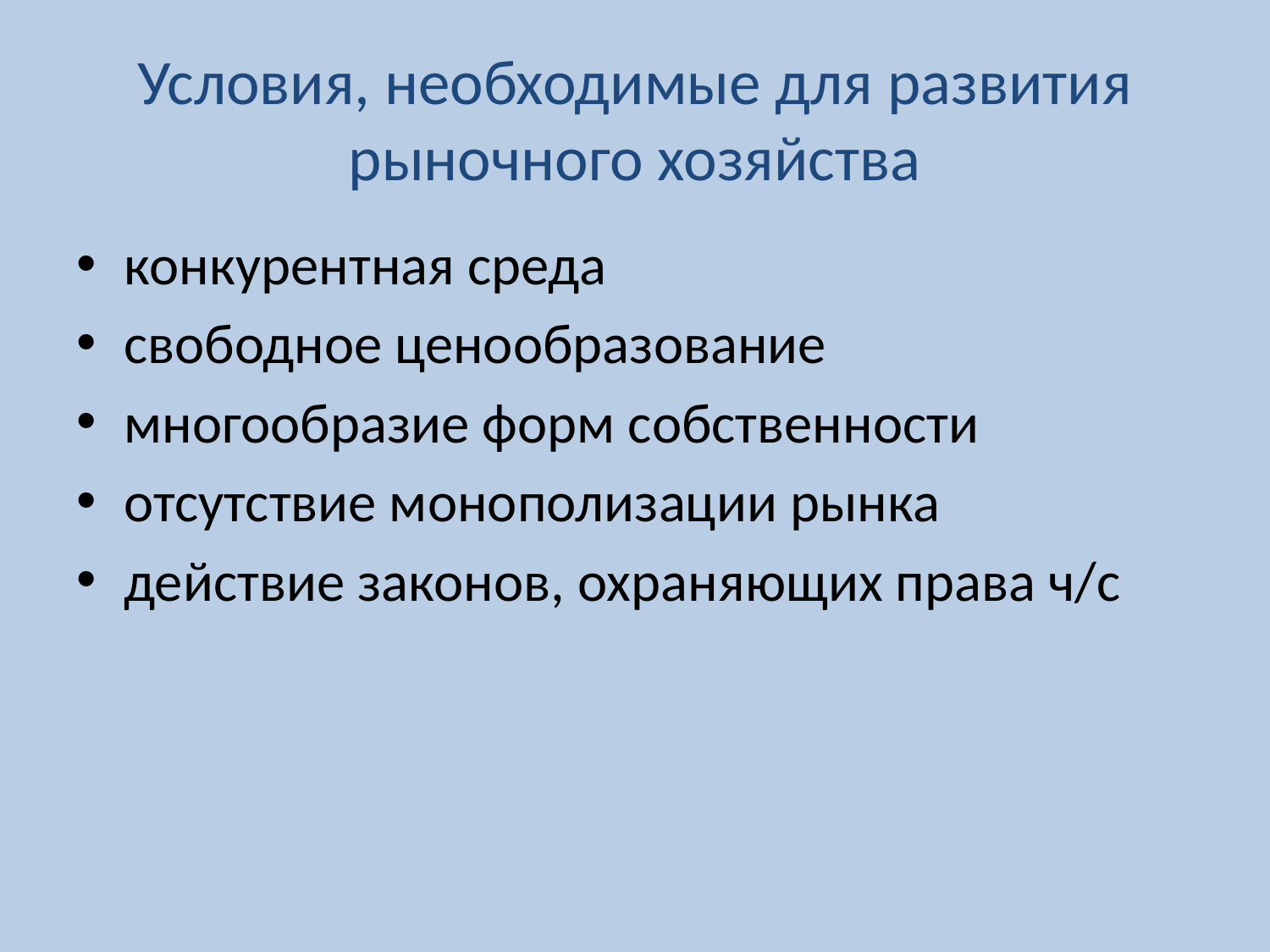

# Условия, необходимые для развития рыночного хозяйства
конкурентная среда
свободное ценообразование
многообразие форм собственности
отсутствие монополизации рынка
действие законов, охраняющих права ч/с